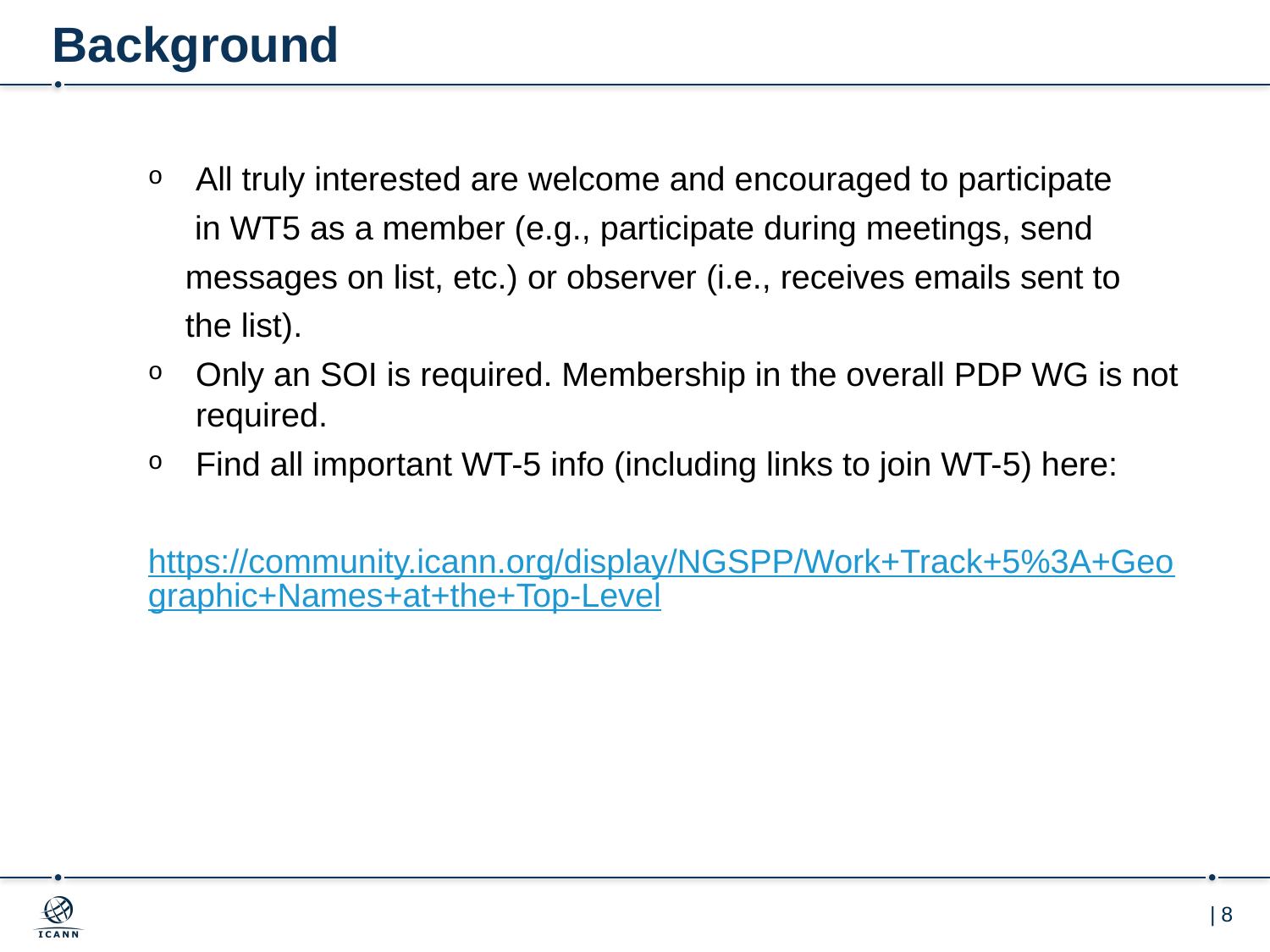

# Background

All truly interested are welcome and encouraged to participate
     in WT5 as a member (e.g., participate during meetings, send
    messages on list, etc.) or observer (i.e., receives emails sent to
    the list).
Only an SOI is required. Membership in the overall PDP WG is not required.
Find all important WT-5 info (including links to join WT-5) here:

https://community.icann.org/display/NGSPP/Work+Track+5%3A+Geographic+Names+at+the+Top-Level